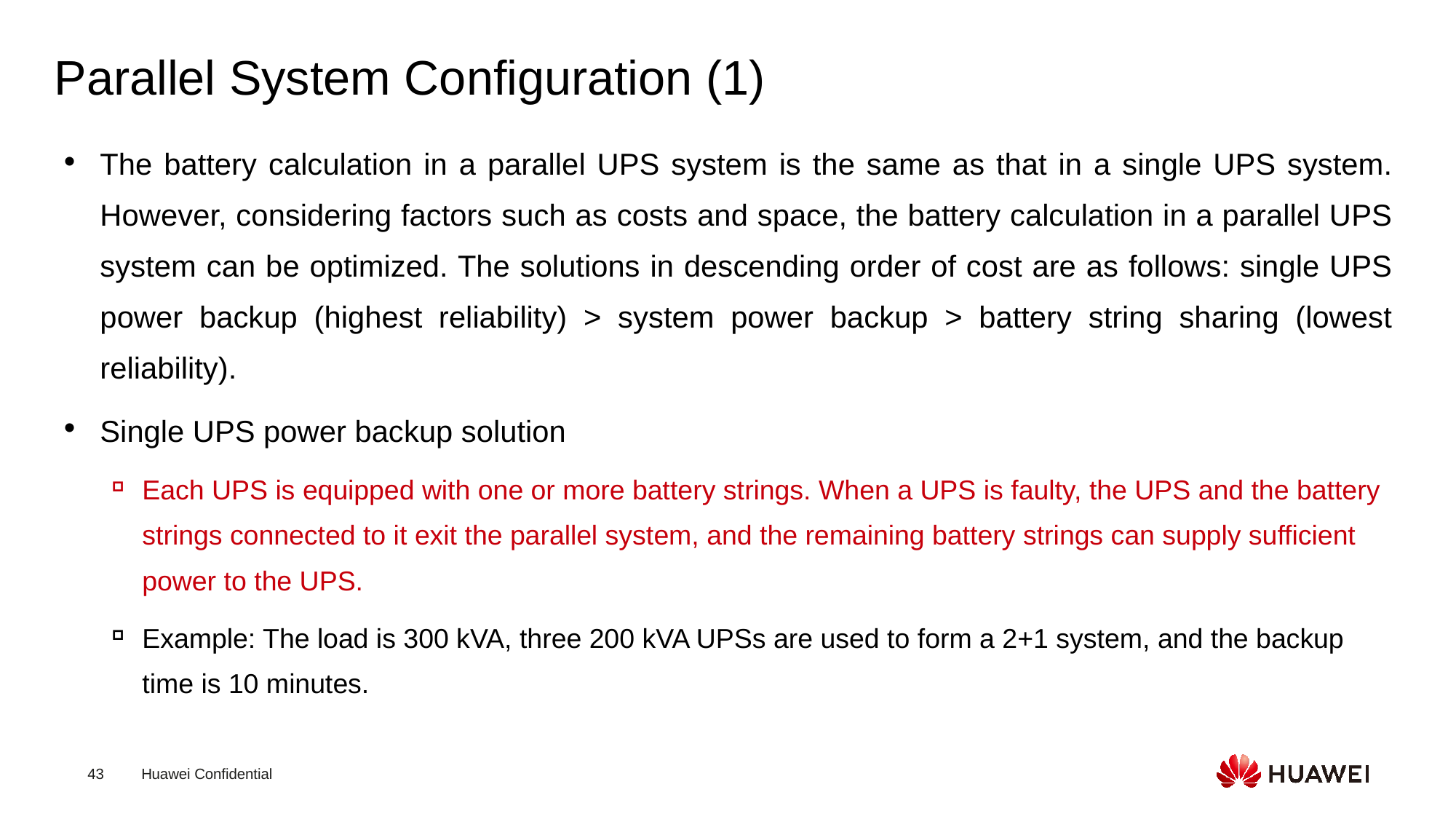

# Parallel System Configuration (1)
The battery calculation in a parallel UPS system is the same as that in a single UPS system. However, considering factors such as costs and space, the battery calculation in a parallel UPS system can be optimized. The solutions in descending order of cost are as follows: single UPS power backup (highest reliability) > system power backup > battery string sharing (lowest reliability).
Single UPS power backup solution
Each UPS is equipped with one or more battery strings. When a UPS is faulty, the UPS and the battery strings connected to it exit the parallel system, and the remaining battery strings can supply sufficient power to the UPS.
Example: The load is 300 kVA, three 200 kVA UPSs are used to form a 2+1 system, and the backup time is 10 minutes.